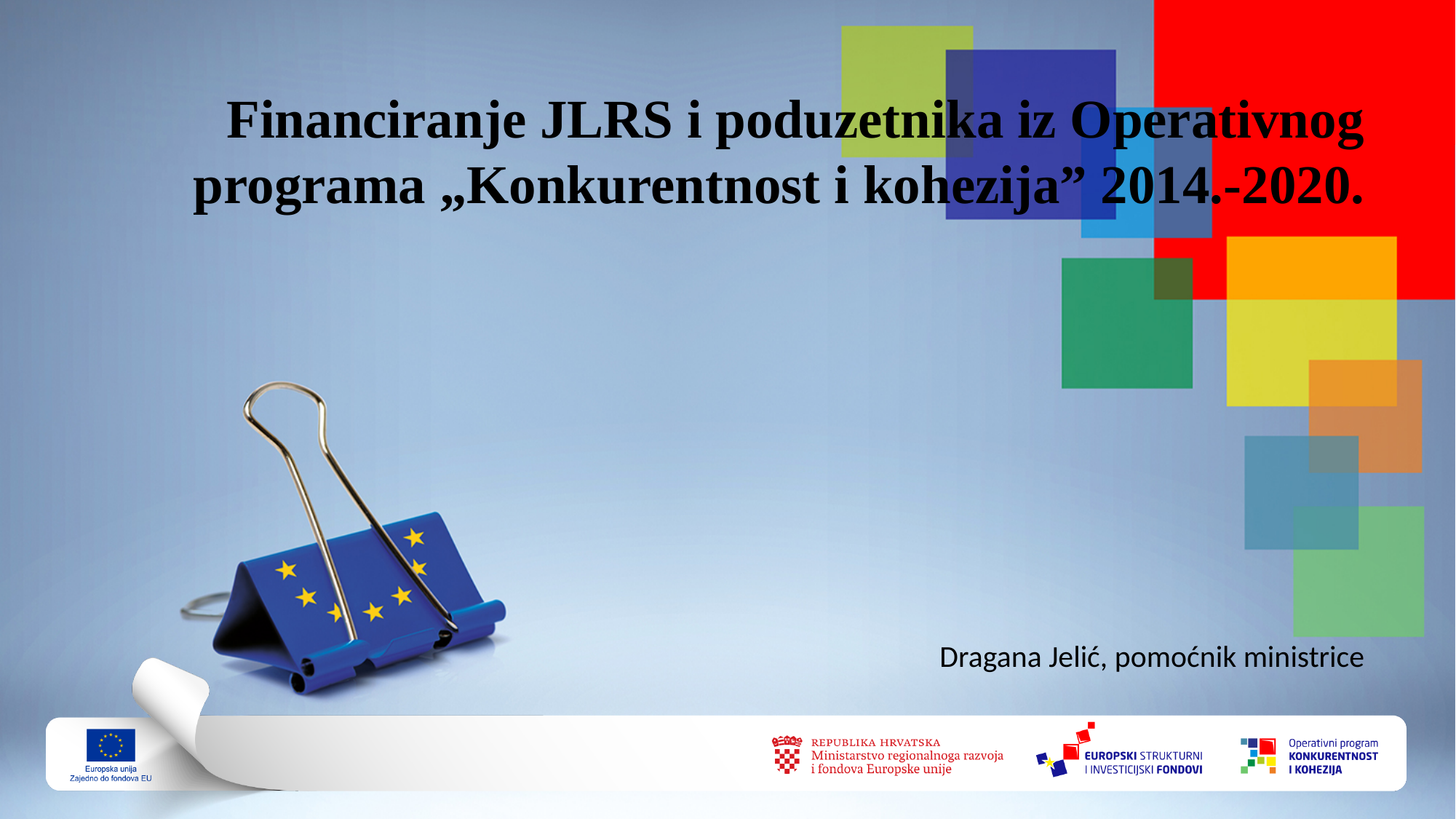

# Financiranje JLRS i poduzetnika iz Operativnog programa „Konkurentnost i kohezija” 2014.-2020. Dragana Jelić, pomoćnik ministrice